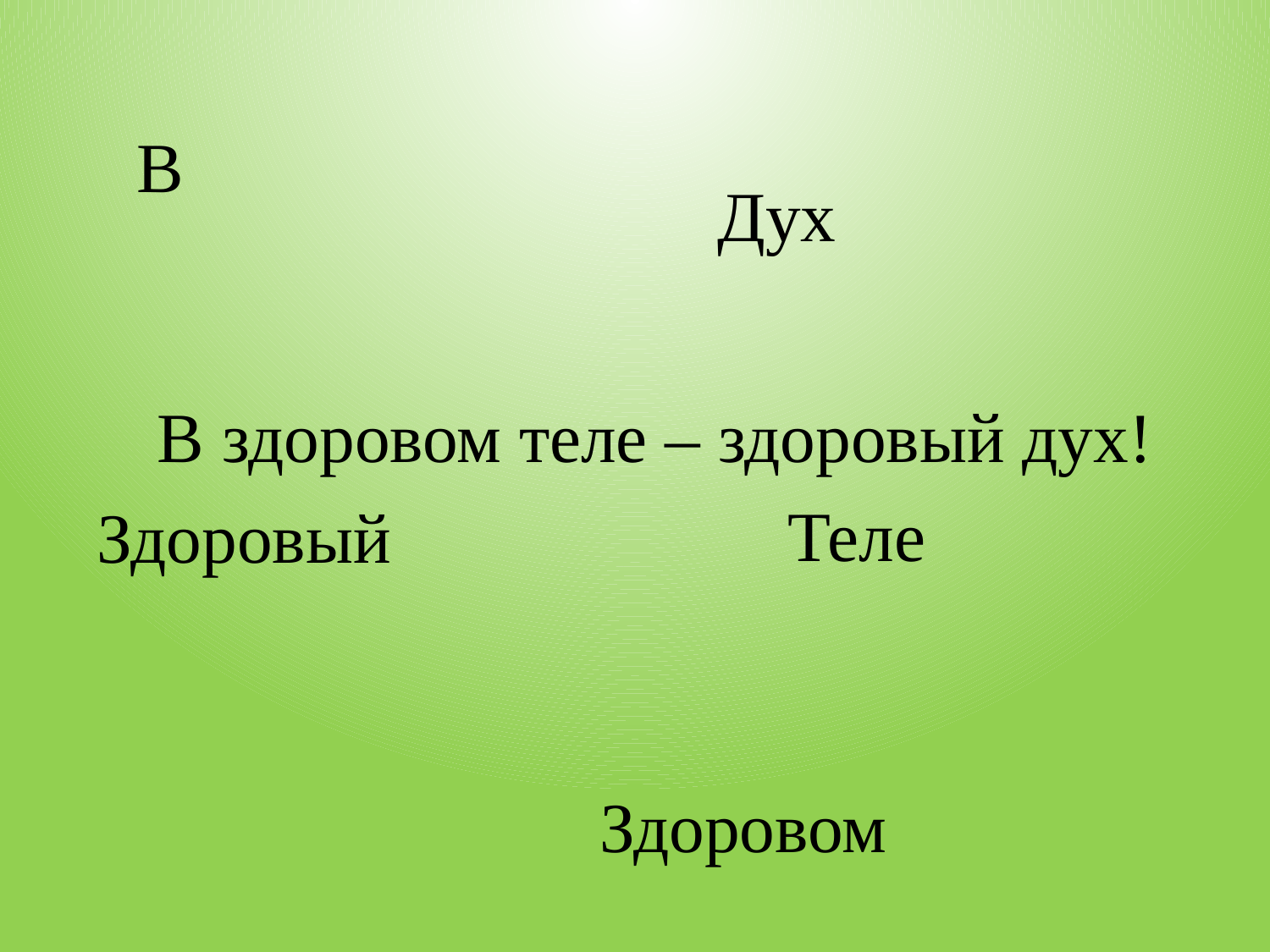

В
Дух
Теле
Здоровый
Здоровом
В здоровом теле – здоровый дух!